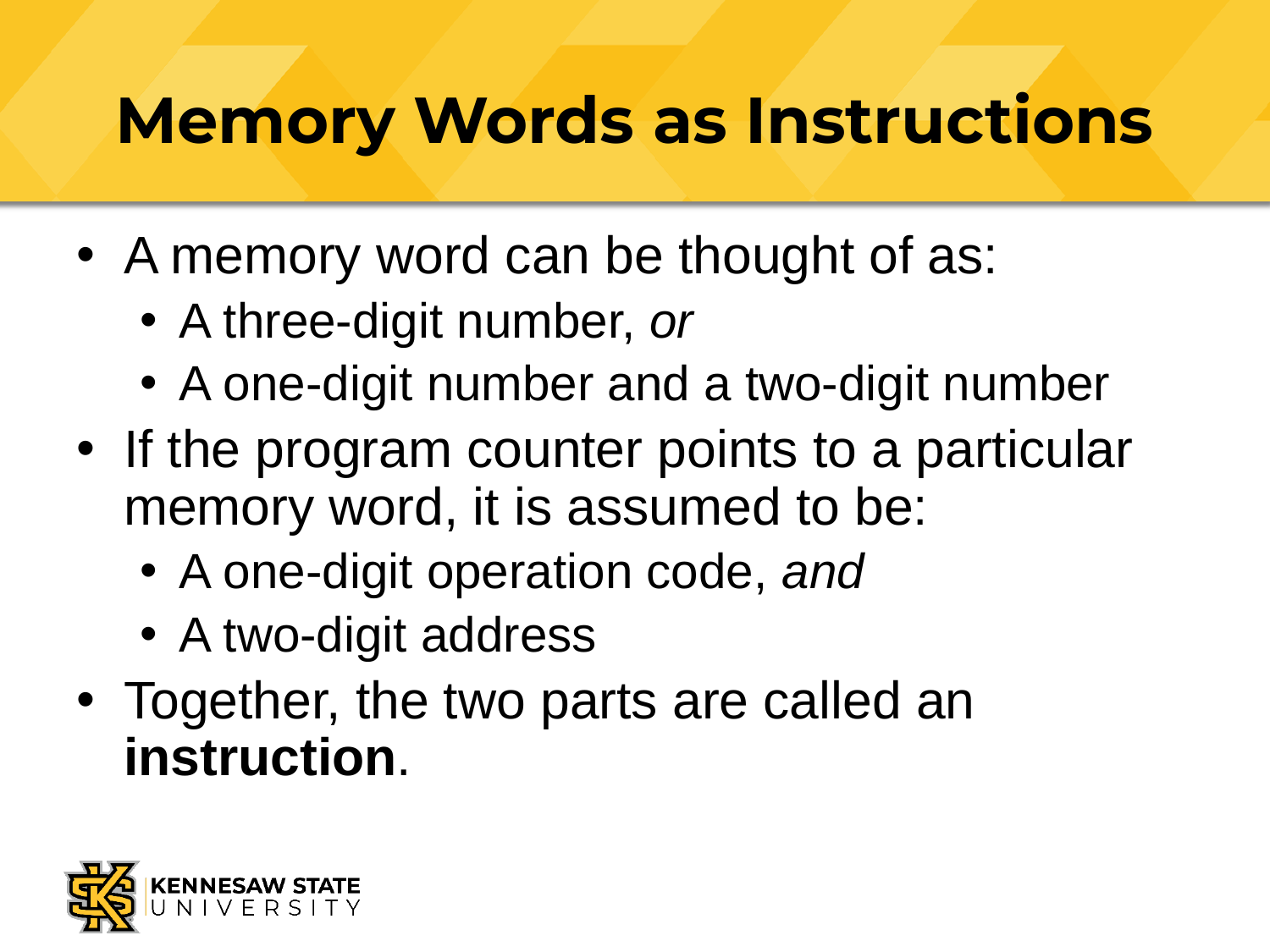

# Memory Words as Instructions
A memory word can be thought of as:
A three-digit number, or
A one-digit number and a two-digit number
If the program counter points to a particular memory word, it is assumed to be:
A one-digit operation code, and
A two-digit address
Together, the two parts are called an instruction.